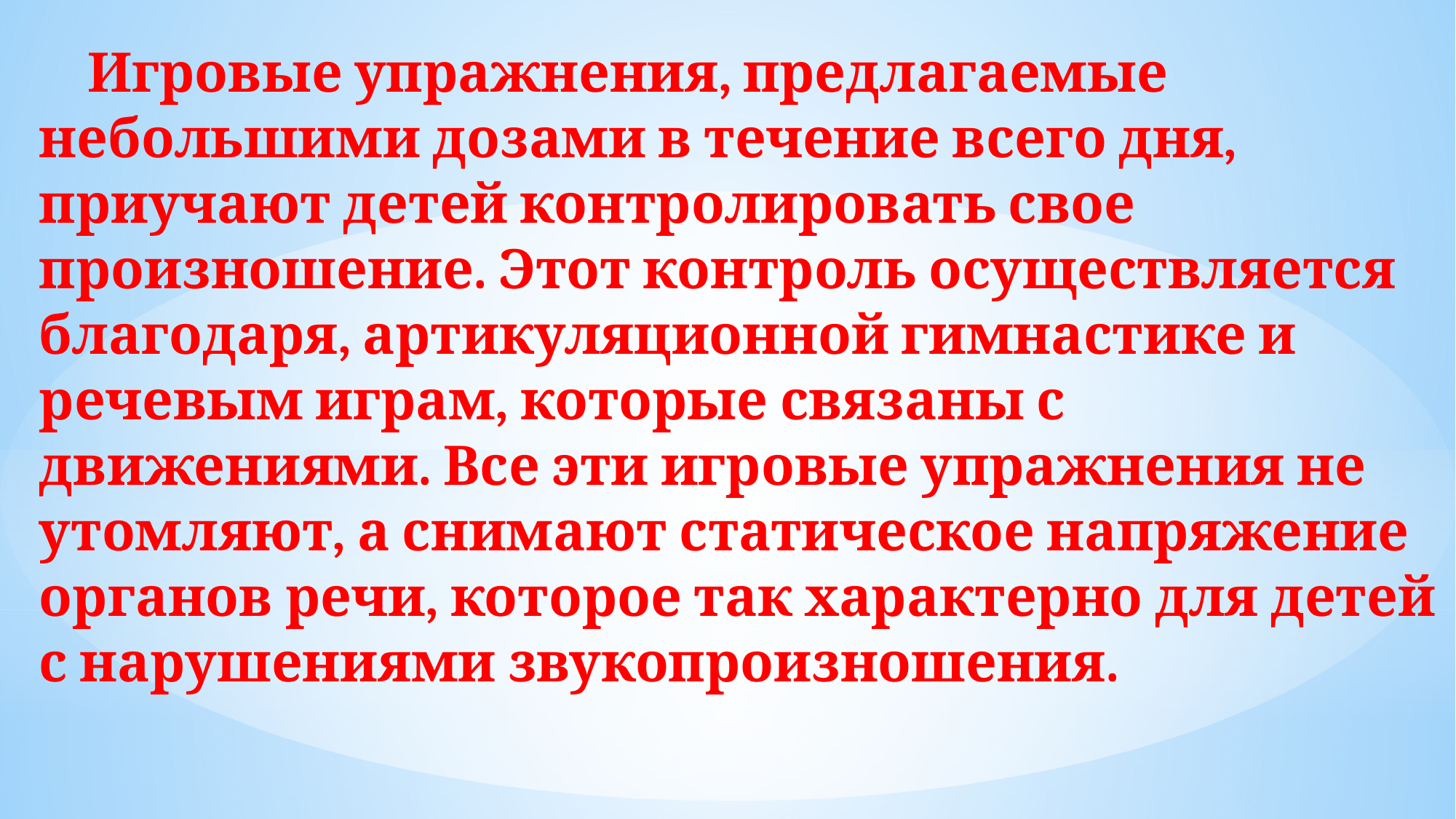

Игровые упражнения, предлагаемые небольшими дозами в течение всего дня, приучают детей контролировать свое произношение. Этот контроль осуществляется благодаря, артикуляционной гимнастике и речевым играм, которые связаны с движениями. Все эти игровые упражнения не утомляют, а снимают статическое напряжение органов речи, которое так характерно для детей с нарушениями звукопроизношения.